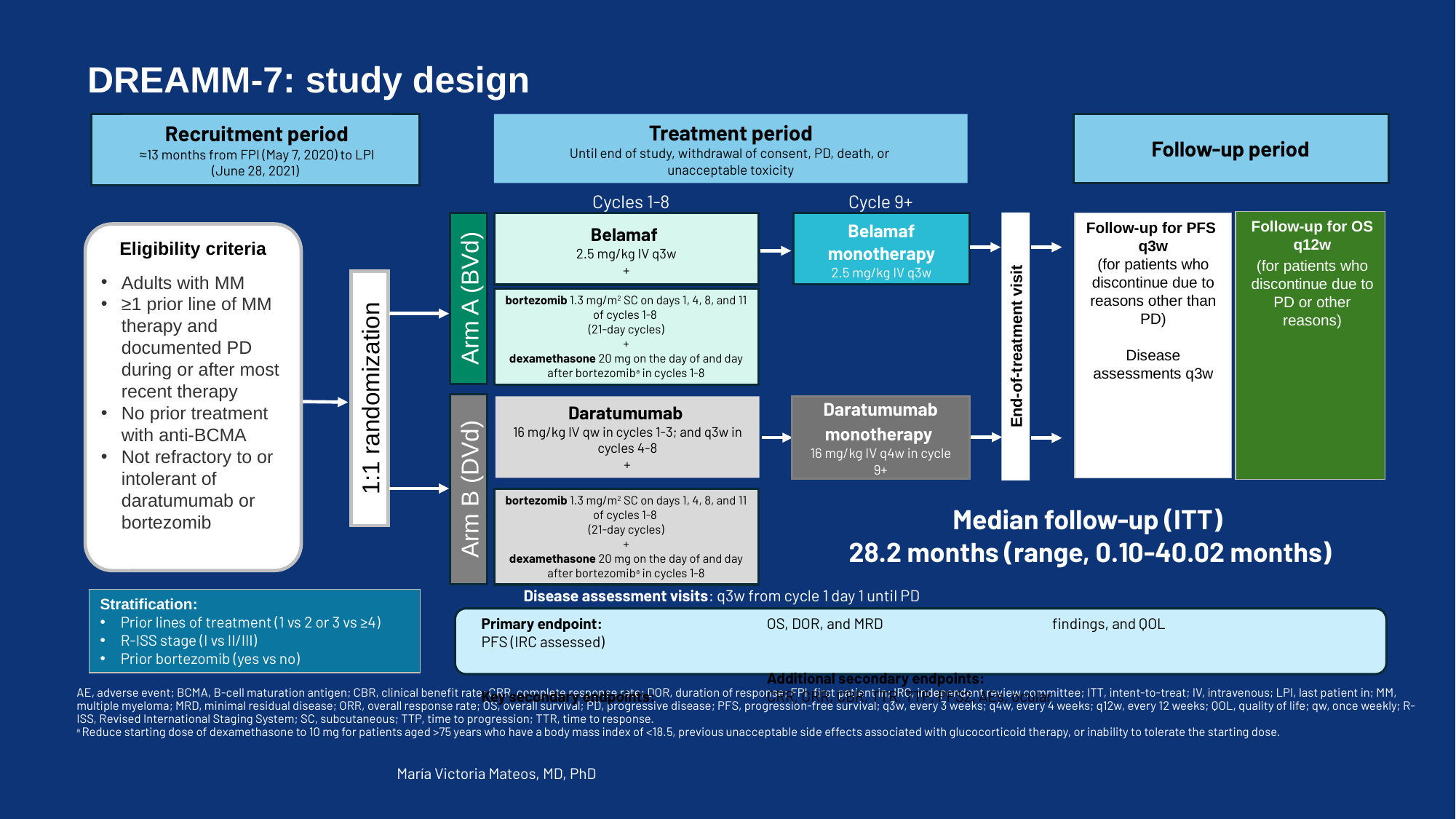

# DREAMM-7: study design

Recruitment period
≈13 months from FPI (May 7, 2020) to LPI (June 28, 2021)
Treatment period
Until end of study, withdrawal of consent, PD, death, or
unacceptable toxicity

Follow-up period
Cycles 1-8
Cycle 9+
Follow-up for OS q12w
(for patients who discontinue due to PD or other reasons)

Follow-up for PFS
q3w
(for patients who discontinue due to reasons other than PD)

Disease assessments q3w

End-of-treatment visit
Arm A (BVd)
Belamaf monotherapy
2.5 mg/kg IV q3w
Belamaf
2.5 mg/kg IV q3w
+
Eligibility criteria

Adults with MM
≥1 prior line of MM therapy and documented PD during or after most recent therapy
No prior treatment with anti-BCMA
Not refractory to or intolerant of daratumumab or bortezomib
1:1 randomization
bortezomib 1.3 mg/m2 SC on days 1, 4, 8, and 11 of cycles 1-8
(21-day cycles)
+
dexamethasone 20 mg on the day of and day after bortezomiba in cycles 1-8
Arm B (DVd)
Daratumumab
16 mg/kg IV qw in cycles 1-3; and q3w in cycles 4-8
+
Daratumumab monotherapy
16 mg/kg IV q4w in cycle 9+
bortezomib 1.3 mg/m2 SC on days 1, 4, 8, and 11 of cycles 1-8
(21-day cycles)
+
dexamethasone 20 mg on the day of and day after bortezomiba in cycles 1-8
Median follow-up (ITT)
28.2 months (range, 0.10-40.02 months)
Disease assessment visits: q3w from cycle 1 day 1 until PD
Stratification:
Prior lines of treatment (1 vs 2 or 3 vs ≥4)
R-ISS stage (I vs II/III)
Prior bortezomib (yes vs no)

Primary endpoint:
PFS (IRC assessed)

Key secondary endpoints:
OS, DOR, and MRD

Additional secondary endpoints:
CRR, ORR, CBR, TTR, TTP, PFS2, AEs, ocular findings, and QOL
AE, adverse event; BCMA, B-cell maturation antigen; CBR, clinical benefit rate; CRR, complete response rate; DOR, duration of response; FPI, first patient in; IRC, independent review committee; ITT, intent-to-treat; IV, intravenous; LPI, last patient in; MM, multiple myeloma; MRD, minimal residual disease; ORR, overall response rate; OS, overall survival; PD, progressive disease; PFS, progression-free survival; q3w, every 3 weeks; q4w, every 4 weeks; q12w, every 12 weeks; QOL, quality of life; qw, once weekly; R-ISS, Revised International Staging System; SC, subcutaneous; TTP, time to progression; TTR, time to response.
a Reduce starting dose of dexamethasone to 10 mg for patients aged >75 years who have a body mass index of <18.5, previous unacceptable side effects associated with glucocorticoid therapy, or inability to tolerate the starting dose.
María Victoria Mateos, MD, PhD